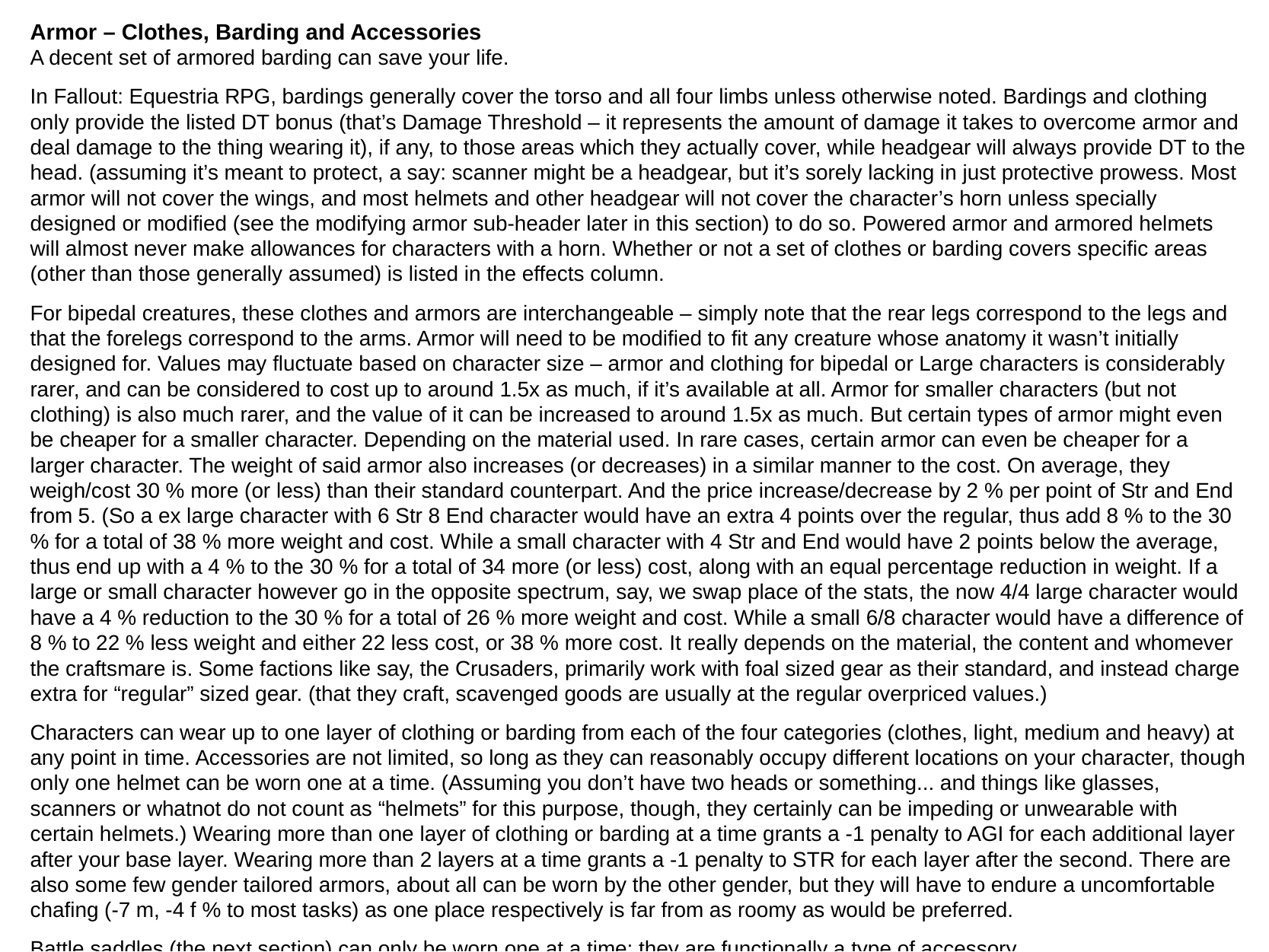

Armor – Clothes, Barding and Accessories
A decent set of armored barding can save your life.

In Fallout: Equestria RPG, bardings generally cover the torso and all four limbs unless otherwise noted. Bardings and clothing only provide the listed DT bonus (that’s Damage Threshold – it represents the amount of damage it takes to overcome armor and deal damage to the thing wearing it), if any, to those areas which they actually cover, while headgear will always provide DT to the head. (assuming it’s meant to protect, a say: scanner might be a headgear, but it’s sorely lacking in just protective prowess. Most armor will not cover the wings, and most helmets and other headgear will not cover the character’s horn unless specially designed or modified (see the modifying armor sub-header later in this section) to do so. Powered armor and armored helmets will almost never make allowances for characters with a horn. Whether or not a set of clothes or barding covers specific areas (other than those generally assumed) is listed in the effects column.

For bipedal creatures, these clothes and armors are interchangeable – simply note that the rear legs correspond to the legs and that the forelegs correspond to the arms. Armor will need to be modified to fit any creature whose anatomy it wasn’t initially designed for. Values may fluctuate based on character size – armor and clothing for bipedal or Large characters is considerably rarer, and can be considered to cost up to around 1.5x as much, if it’s available at all. Armor for smaller characters (but not clothing) is also much rarer, and the value of it can be increased to around 1.5x as much. But certain types of armor might even be cheaper for a smaller character. Depending on the material used. In rare cases, certain armor can even be cheaper for a larger character. The weight of said armor also increases (or decreases) in a similar manner to the cost. On average, they weigh/cost 30 % more (or less) than their standard counterpart. And the price increase/decrease by 2 % per point of Str and End from 5. (So a ex large character with 6 Str 8 End character would have an extra 4 points over the regular, thus add 8 % to the 30 % for a total of 38 % more weight and cost. While a small character with 4 Str and End would have 2 points below the average, thus end up with a 4 % to the 30 % for a total of 34 more (or less) cost, along with an equal percentage reduction in weight. If a large or small character however go in the opposite spectrum, say, we swap place of the stats, the now 4/4 large character would have a 4 % reduction to the 30 % for a total of 26 % more weight and cost. While a small 6/8 character would have a difference of 8 % to 22 % less weight and either 22 less cost, or 38 % more cost. It really depends on the material, the content and whomever the craftsmare is. Some factions like say, the Crusaders, primarily work with foal sized gear as their standard, and instead charge extra for “regular” sized gear. (that they craft, scavenged goods are usually at the regular overpriced values.)

Characters can wear up to one layer of clothing or barding from each of the four categories (clothes, light, medium and heavy) at any point in time. Accessories are not limited, so long as they can reasonably occupy different locations on your character, though only one helmet can be worn one at a time. (Assuming you don’t have two heads or something... and things like glasses, scanners or whatnot do not count as “helmets” for this purpose, though, they certainly can be impeding or unwearable with certain helmets.) Wearing more than one layer of clothing or barding at a time grants a -1 penalty to AGI for each additional layer after your base layer. Wearing more than 2 layers at a time grants a -1 penalty to STR for each layer after the second. There are also some few gender tailored armors, about all can be worn by the other gender, but they will have to endure a uncomfortable chafing (-7 m, -4 f % to most tasks) as one place respectively is far from as roomy as would be preferred.

Battle saddles (the next section) can only be worn one at a time; they are functionally a type of accessory.